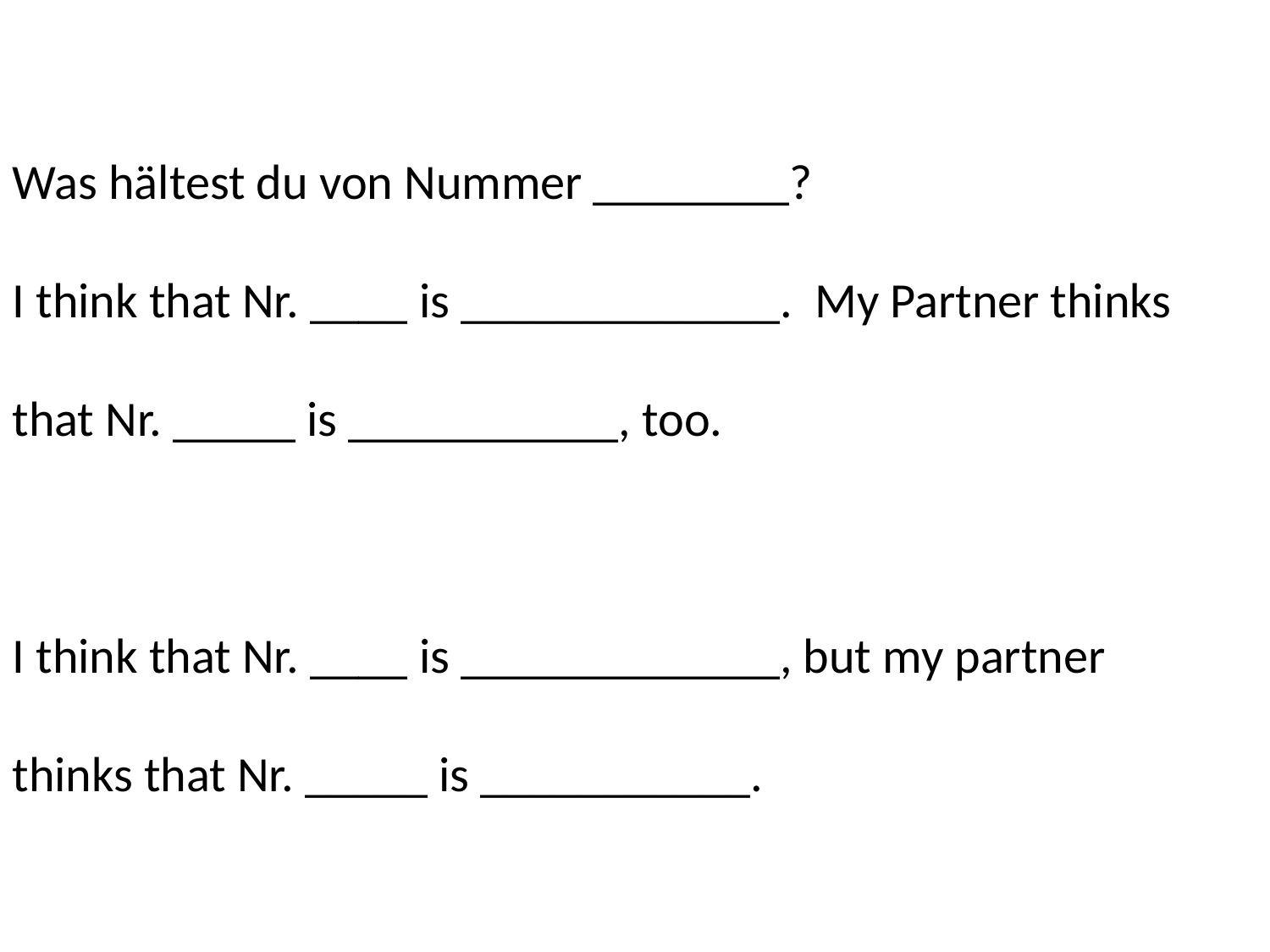

Was hältest du von Nummer ________?
I think that Nr. ____ is _____________.  My Partner thinks that Nr. _____ is ___________, too.

I think that Nr. ____ is _____________, but my partner thinks that Nr. _____ is ___________.